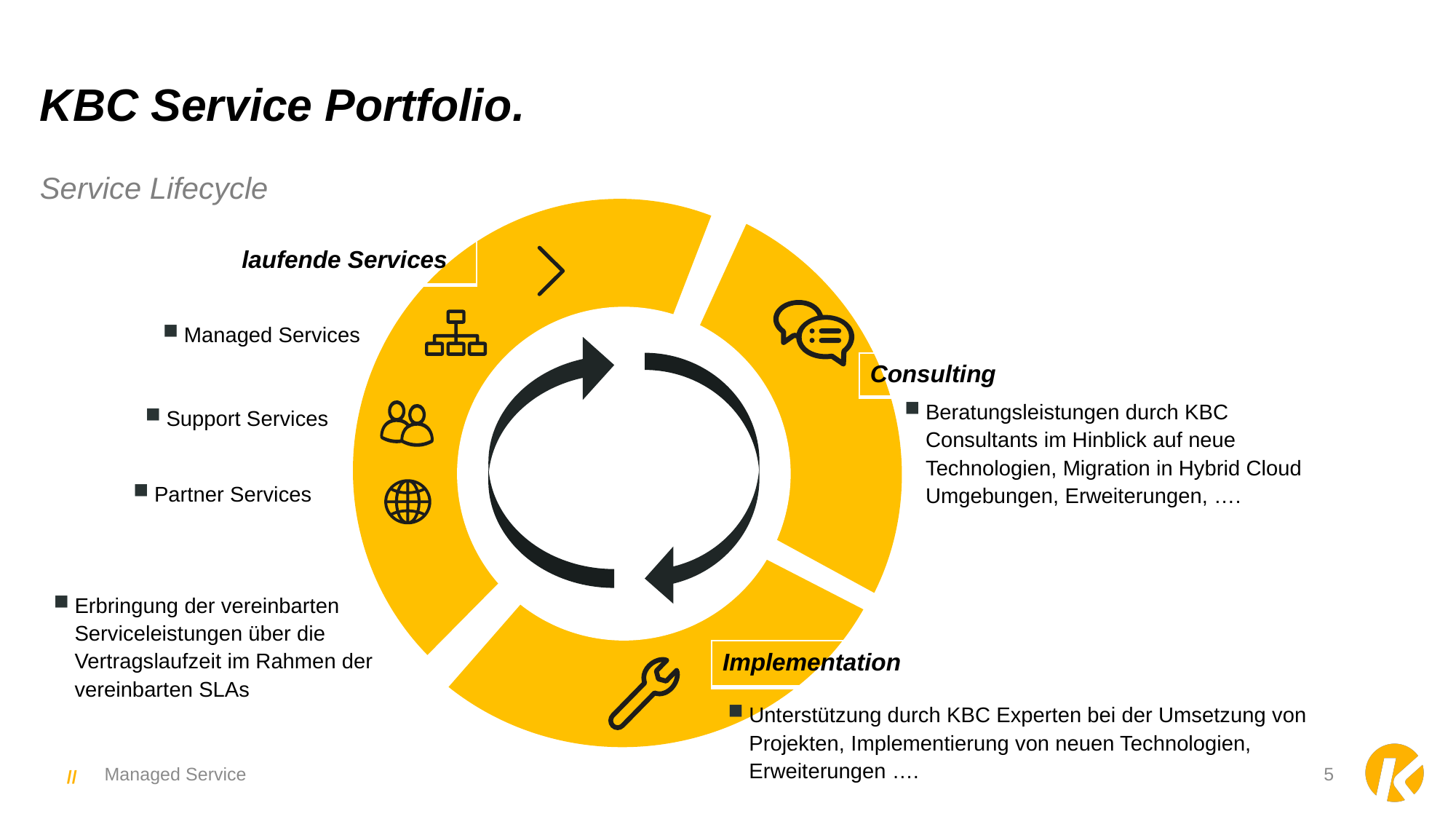

# KBC Service Portfolio.
Service Lifecycle

|  | laufende Services |
| --- | --- |

Managed Services

| Consulting |  |
| --- | --- |

Beratungsleistungen durch KBC Consultants im Hinblick auf neue Technologien, Migration in Hybrid Cloud Umgebungen, Erweiterungen, ….
Support Services

Partner Services
Erbringung der vereinbarten Serviceleistungen über die Vertragslaufzeit im Rahmen der vereinbarten SLAs
| Implementation |  |
| --- | --- |

Unterstützung durch KBC Experten bei der Umsetzung von Projekten, Implementierung von neuen Technologien, Erweiterungen ….
5
Managed Service